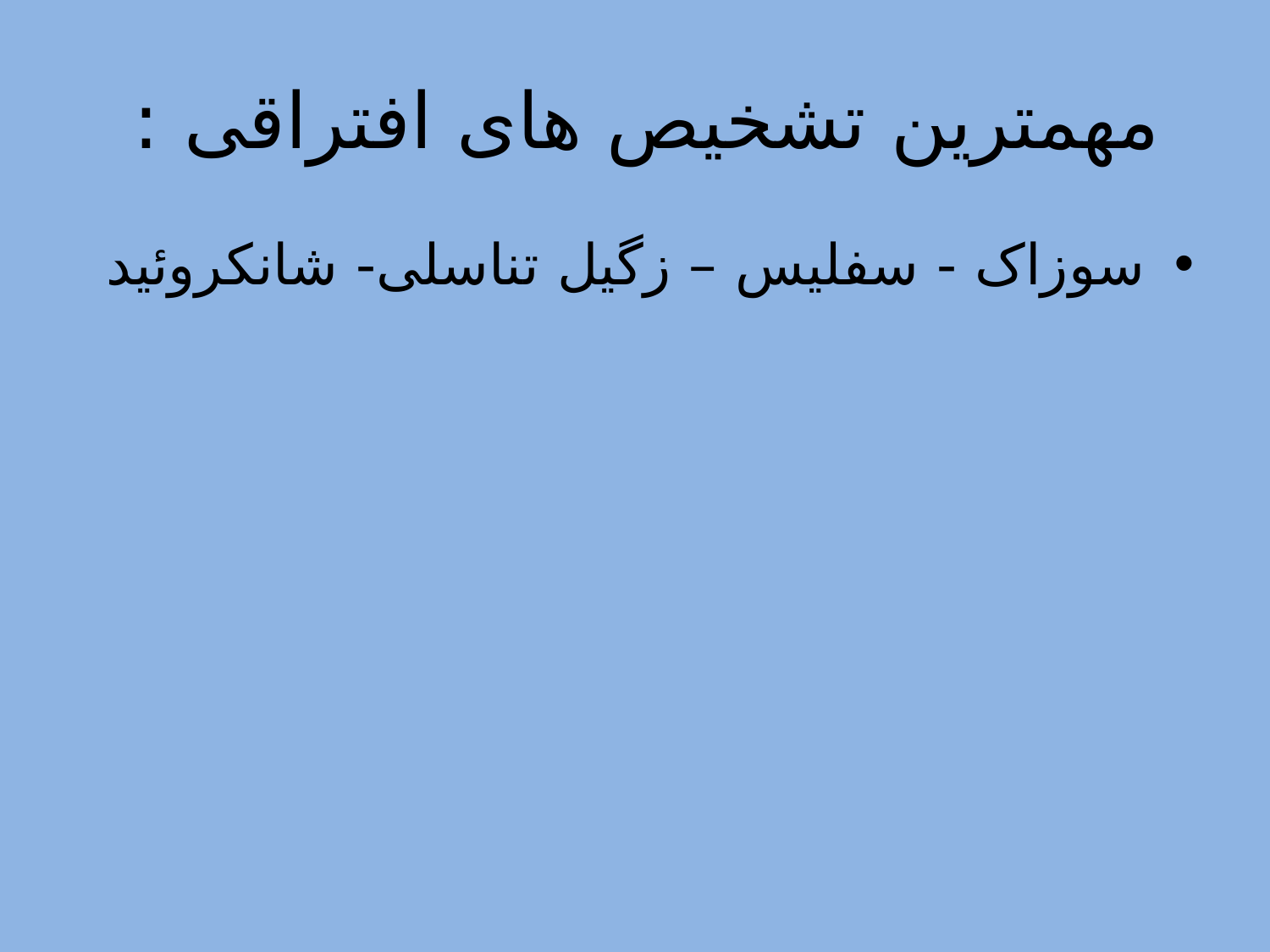

# مهمترین تشخیص های افتراقی :
سوزاک - سفلیس – زگیل تناسلی- شانکروئید